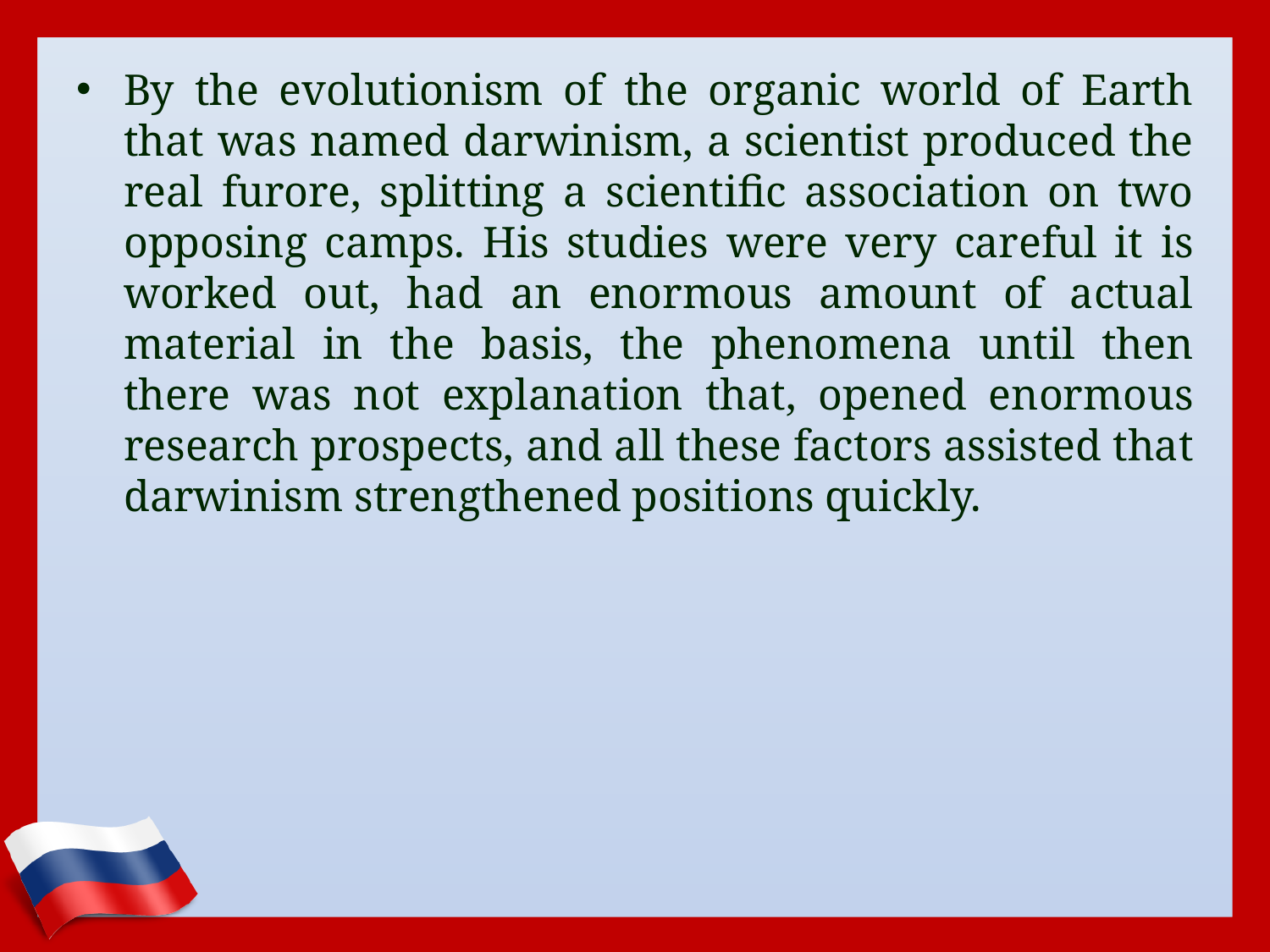

By the evolutionism of the organic world of Earth that was named darwinism, a scientist produced the real furore, splitting a scientific association on two opposing camps. His studies were very careful it is worked out, had an enormous amount of actual material in the basis, the phenomena until then there was not explanation that, opened enormous research prospects, and all these factors assisted that darwinism strengthened positions quickly.